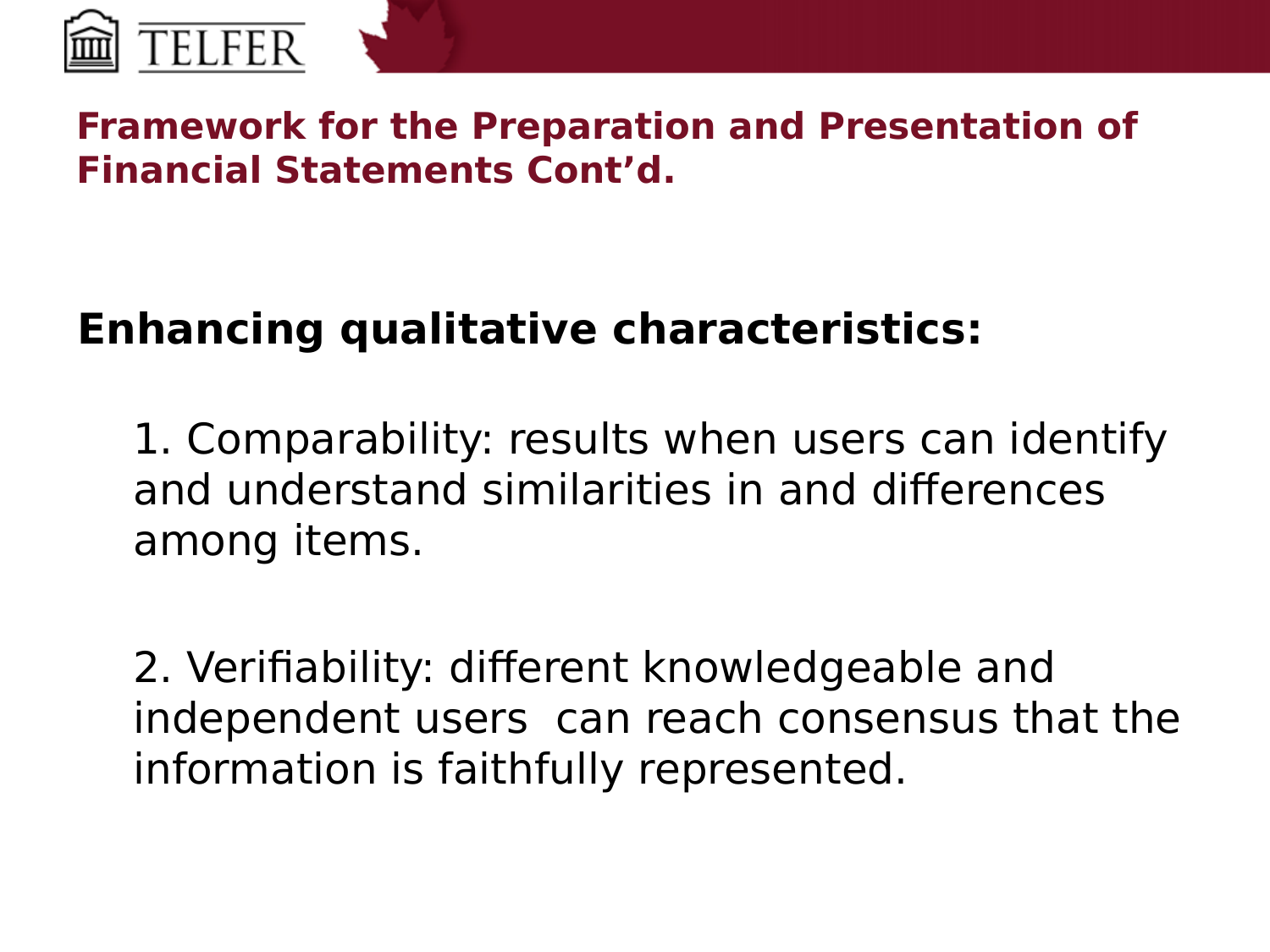

# Framework for the Preparation and Presentation of Financial Statements Cont’d.

Enhancing qualitative characteristics:

1. Comparability: results when users can identify and understand similarities in and differences among items.

2. Verifiability: different knowledgeable and independent users  can reach consensus that the information is faithfully represented.